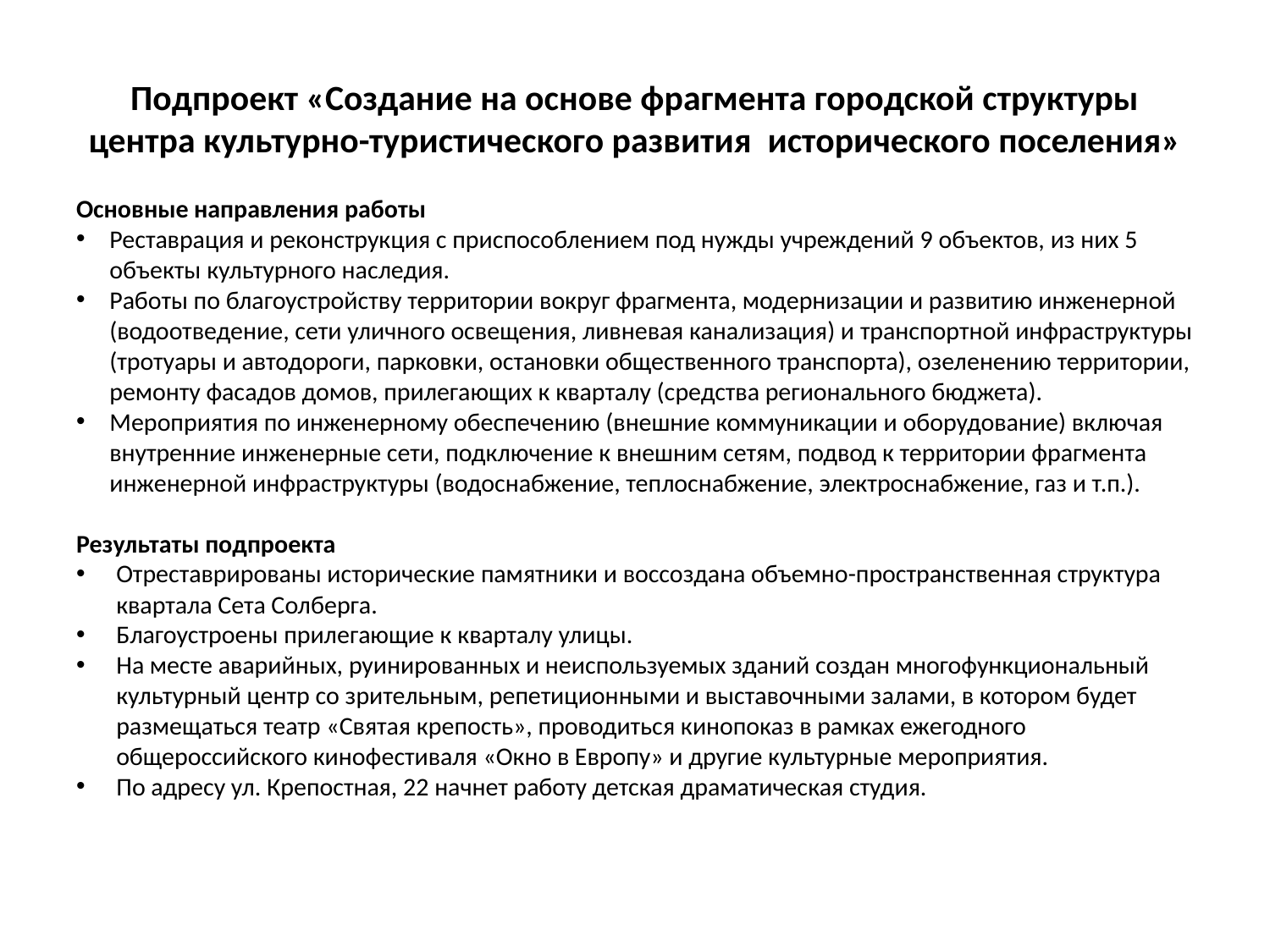

# Подпроект «Создание на основе фрагмента городской структуры центра культурно-туристического развития  исторического поселения»
Основные направления работы
Реставрация и реконструкция с приспособлением под нужды учреждений 9 объектов, из них 5 объекты культурного наследия.
Работы по благоустройству территории вокруг фрагмента, модернизации и развитию инженерной (водоотведение, сети уличного освещения, ливневая канализация) и транспортной инфраструктуры (тротуары и автодороги, парковки, остановки общественного транспорта), озеленению территории, ремонту фасадов домов, прилегающих к кварталу (средства регионального бюджета).
Мероприятия по инженерному обеспечению (внешние коммуникации и оборудование) включая внутренние инженерные сети, подключение к внешним сетям, подвод к территории фрагмента инженерной инфраструктуры (водоснабжение, теплоснабжение, электроснабжение, газ и т.п.).

Результаты подпроекта
Отреставрированы исторические памятники и воссоздана объемно-пространственная структура квартала Сета Солберга.
Благоустроены прилегающие к кварталу улицы.
На месте аварийных, руинированных и неиспользуемых зданий создан многофункциональный культурный центр со зрительным, репетиционными и выставочными залами, в котором будет размещаться театр «Святая крепость», проводиться кинопоказ в рамках ежегодного  общероссийского кинофестиваля «Окно в Европу» и другие культурные мероприятия.
По адресу ул. Крепостная, 22 начнет работу детская драматическая студия.